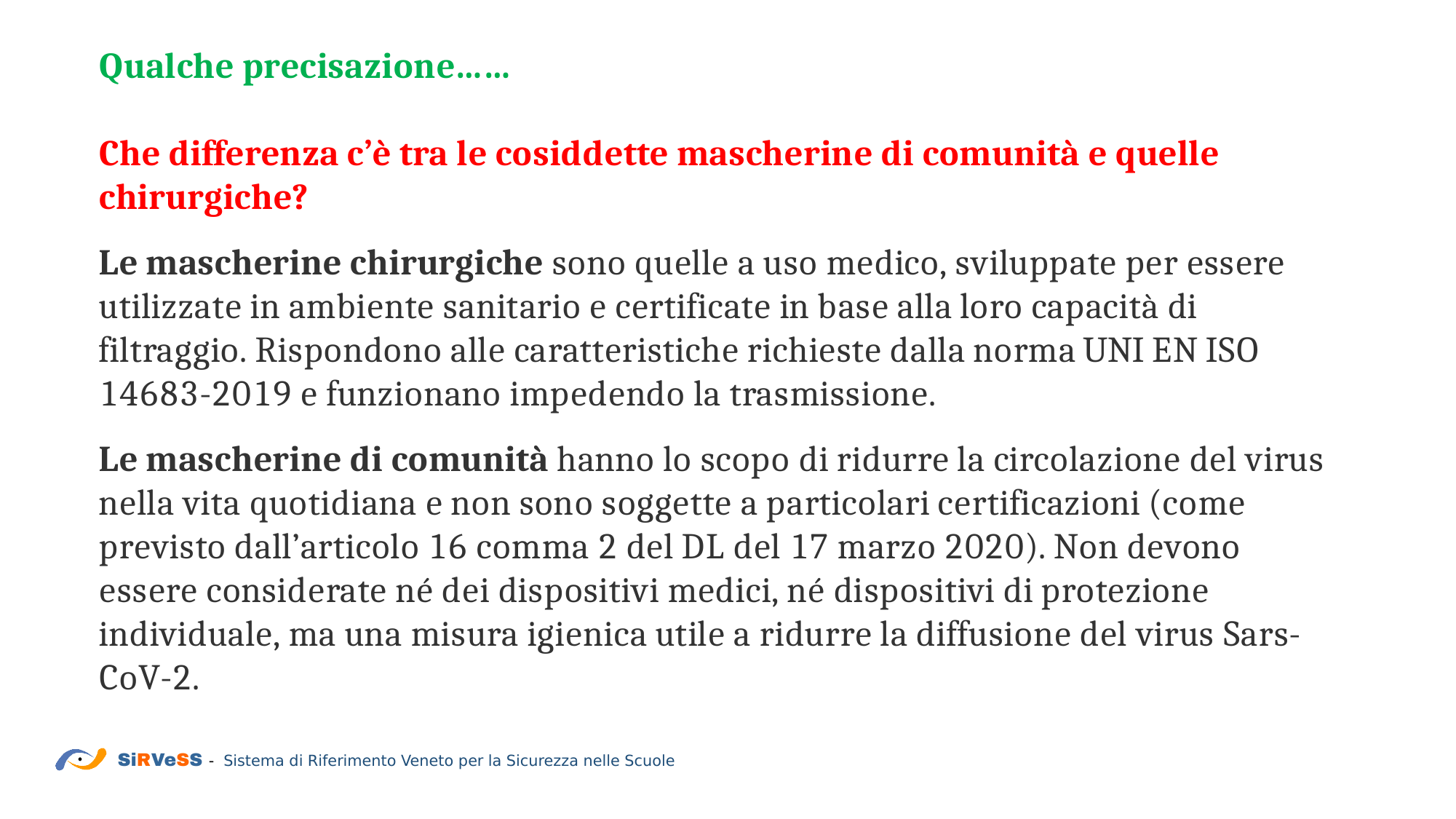

Qualche precisazione……
Che differenza c’è tra le cosiddette mascherine di comunità e quelle chirurgiche?

Le mascherine chirurgiche sono quelle a uso medico, sviluppate per essere utilizzate in ambiente sanitario e certificate in base alla loro capacità di filtraggio. Rispondono alle caratteristiche richieste dalla norma UNI EN ISO 14683-2019 e funzionano impedendo la trasmissione.

Le mascherine di comunità hanno lo scopo di ridurre la circolazione del virus nella vita quotidiana e non sono soggette a particolari certificazioni (come previsto dall’articolo 16 comma 2 del DL del 17 marzo 2020). Non devono essere considerate né dei dispositivi medici, né dispositivi di protezione individuale, ma una misura igienica utile a ridurre la diffusione del virus Sars-CoV-2.